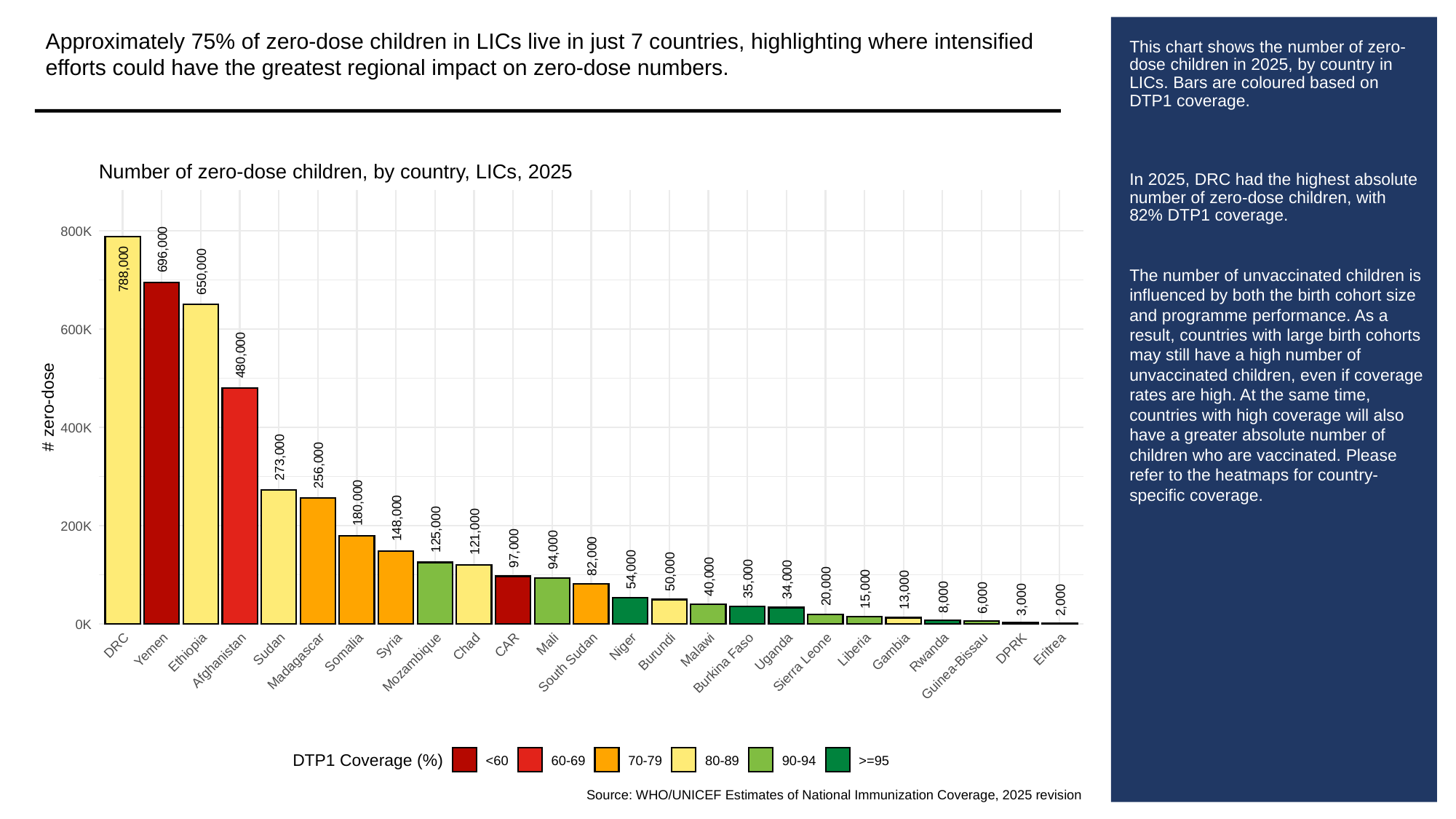

Approximately 75% of zero-dose children in LICs live in just 7 countries, highlighting where intensified efforts could have the greatest regional impact on zero-dose numbers.
# This chart shows the number of zero-dose children in 2025, by country in LICs. Bars are coloured based on DTP1 coverage.

In 2025, DRC had the highest absolute number of zero-dose children, with 82% DTP1 coverage.

The number of unvaccinated children is influenced by both the birth cohort size and programme performance. As a result, countries with large birth cohorts may still have a high number of unvaccinated children, even if coverage rates are high. At the same time, countries with high coverage will also have a greater absolute number of children who are vaccinated. Please refer to the heatmaps for country-specific coverage.

Number of zero-dose children, by country, LICs, 2025

800K

696,000
788,000
650,000

600K

480,000

# zero-dose
400K

273,000
256,000

180,000
148,000
200K
125,000

121,000

97,000
94,000

82,000

54,000
50,000
40,000
35,000

34,000

20,000

15,000
13,000
8,000
6,000
3,000
2,000

0K

Mali
CAR
DRC
Syria
Niger
Chad
DPRK
Sudan
Eritrea
Liberia
Yemen
Malawi
Burundi
Gambia
Uganda
Somalia
Ethiopia
Rwanda
Afghanistan
Madagascar
Mozambique
Sierra Leone
South Sudan
Burkina Faso
Guinea-Bissau

DTP1 Coverage (%)
<60
60-69
70-79
80-89
90-94
>=95
Source: WHO/UNICEF Estimates of National Immunization Coverage, 2025 revision